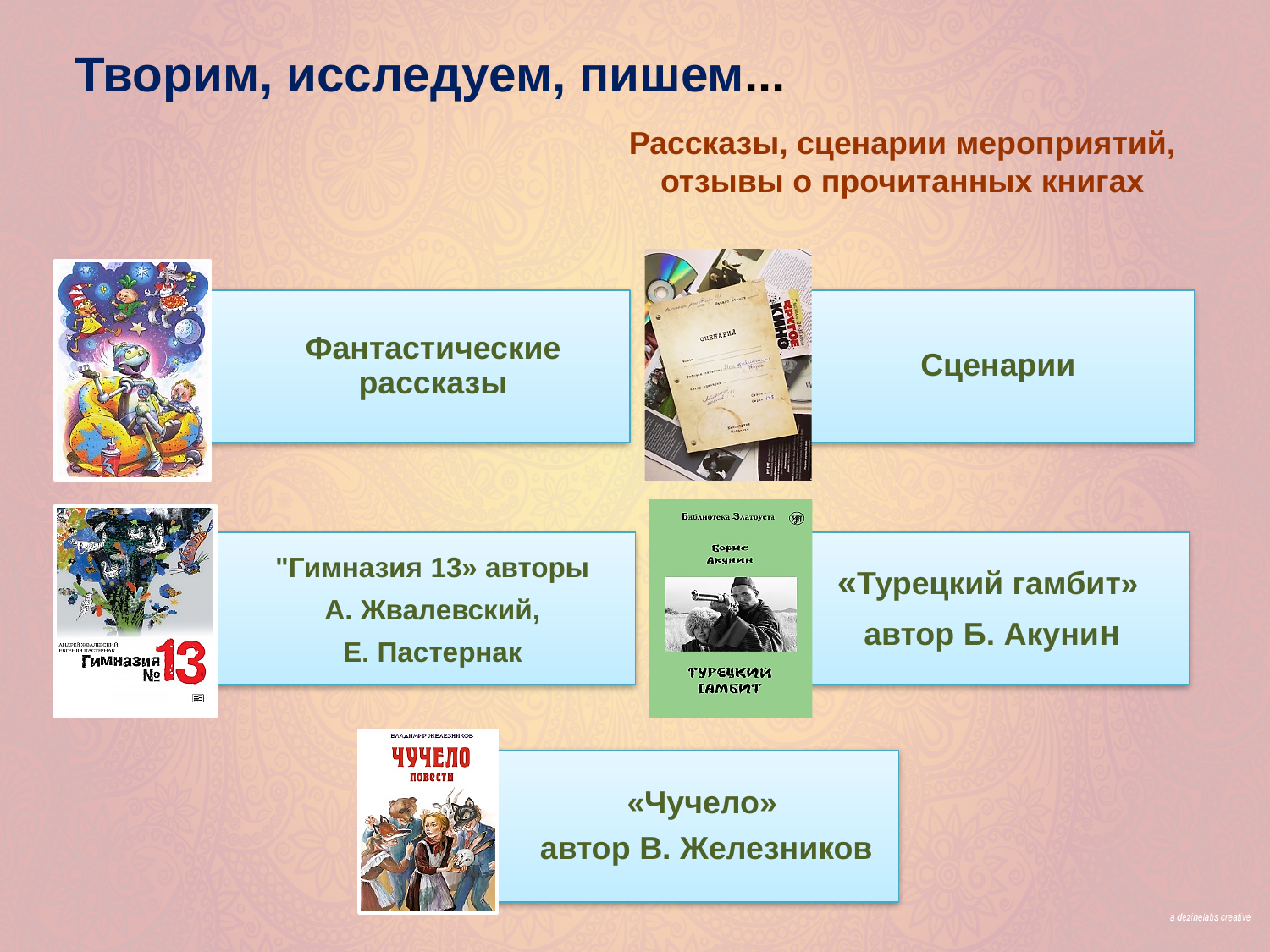

Творим, исследуем, пишем...
Рассказы, сценарии мероприятий, отзывы о прочитанных книгах
Фантастические рассказы
Сценарии
"Гимназия 13» авторы А. Жвалевский, Е. Пастернак

«Турецкий гамбит»
автор Б. Акунин
«Чучело»
 автор В. Железников